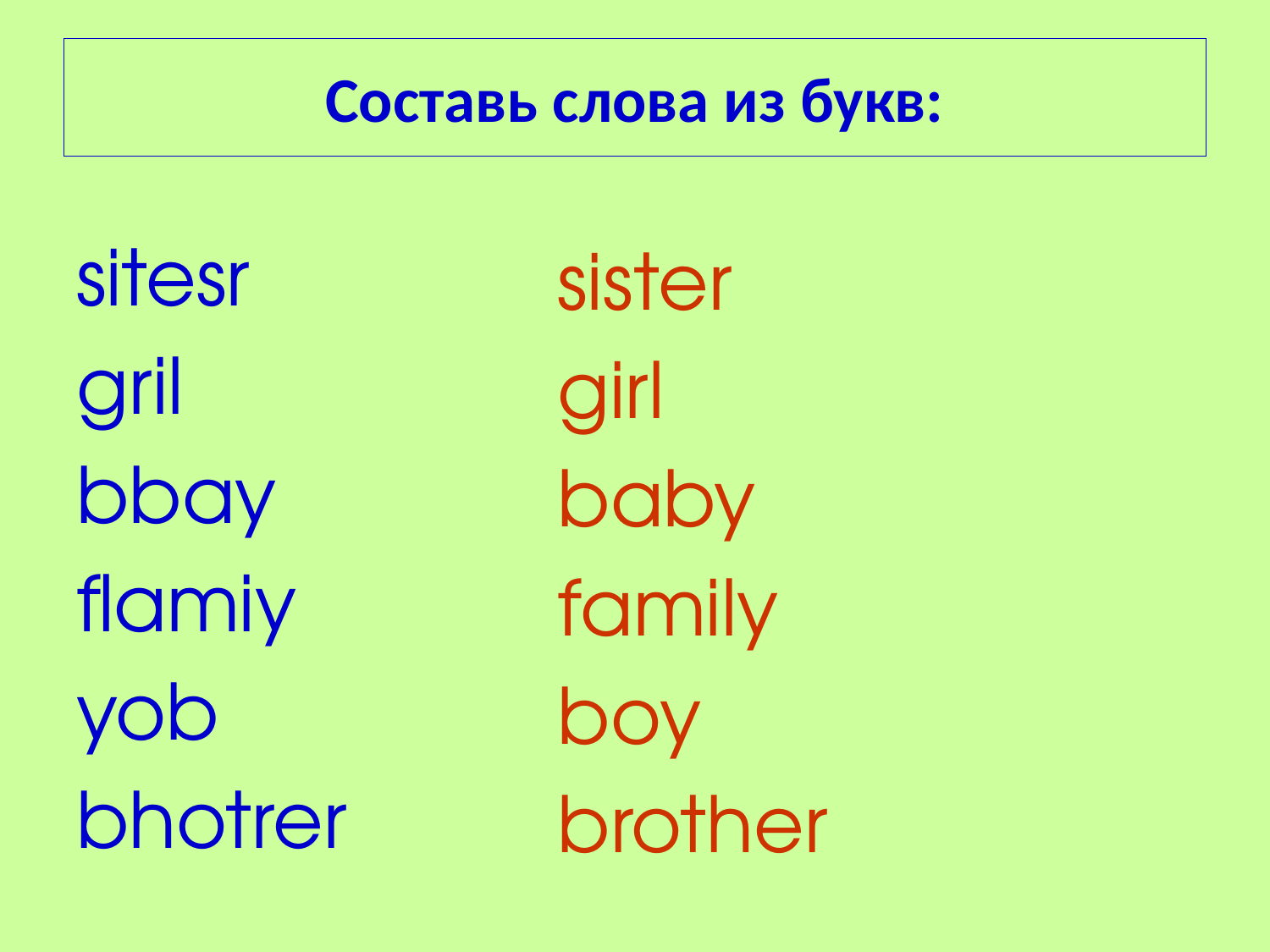

# Составь слова из букв:
sitesr
gril
bbay
flamiy
yob
bhotrer
sister
girl
baby
family
boy
brother